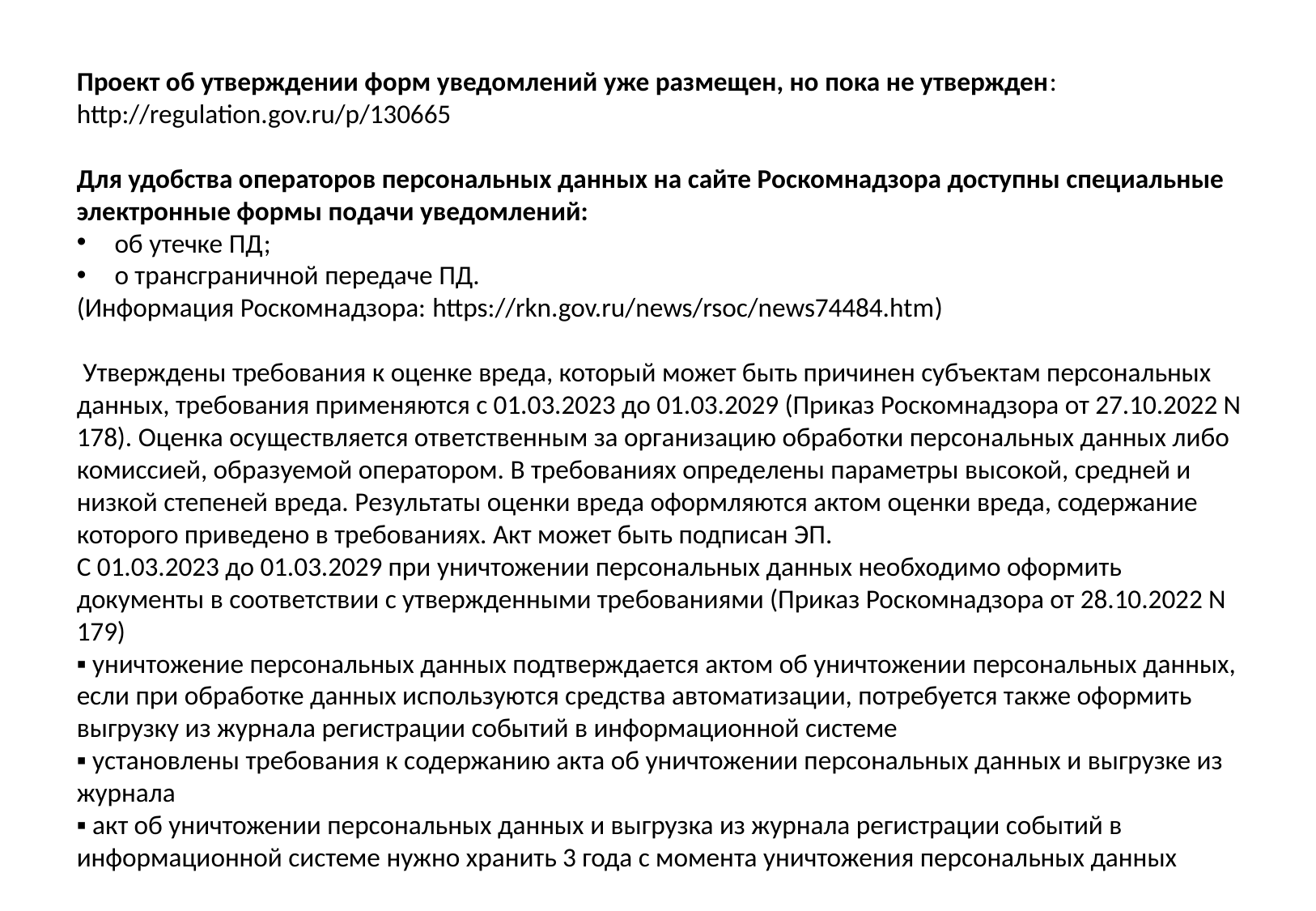

Проект об утверждении форм уведомлений уже размещен, но пока не утвержден: http://regulation.gov.ru/p/130665
Для удобства операторов персональных данных на сайте Роскомнадзора доступны специальные электронные формы подачи уведомлений:
об утечке ПД;
о трансграничной передаче ПД.
(Информация Роскомнадзора: https://rkn.gov.ru/news/rsoc/news74484.htm)

 Утверждены требования к оценке вреда, который может быть причинен субъектам персональных данных, требования применяются с 01.03.2023 до 01.03.2029 (Приказ Роскомнадзора от 27.10.2022 N 178). Оценка осуществляется ответственным за организацию обработки персональных данных либо комиссией, образуемой оператором. В требованиях определены параметры высокой, средней и низкой степеней вреда. Результаты оценки вреда оформляются актом оценки вреда, содержание которого приведено в требованиях. Акт может быть подписан ЭП.
С 01.03.2023 до 01.03.2029 при уничтожении персональных данных необходимо оформить документы в соответствии с утвержденными требованиями (Приказ Роскомнадзора от 28.10.2022 N 179)
▪ уничтожение персональных данных подтверждается актом об уничтожении персональных данных, если при обработке данных используются средства автоматизации, потребуется также оформить выгрузку из журнала регистрации событий в информационной системе
▪ установлены требования к содержанию акта об уничтожении персональных данных и выгрузке из журнала
▪ акт об уничтожении персональных данных и выгрузка из журнала регистрации событий в информационной системе нужно хранить 3 года с момента уничтожения персональных данных

34